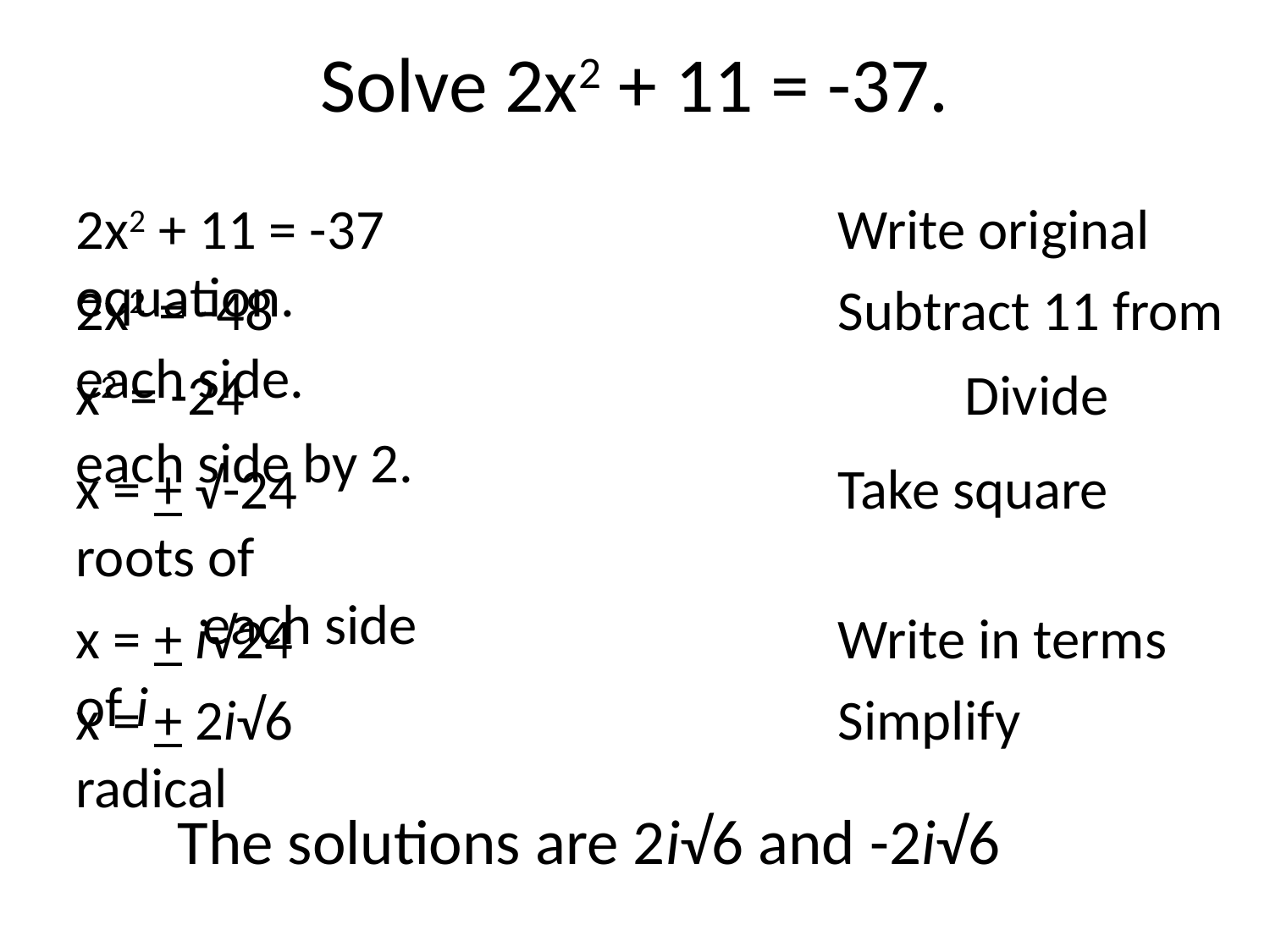

# Solve 2x2 + 11 = -37.
2x2 + 11 = -37				Write original equation.
2x2 = -48					Subtract 11 from each side.
x2 = -24						Divide each side by 2.
x = + √-24					Take square roots of 								each side
x = + i√24					Write in terms of i
x = + 2i√6					Simplify radical
The solutions are 2i√6 and -2i√6